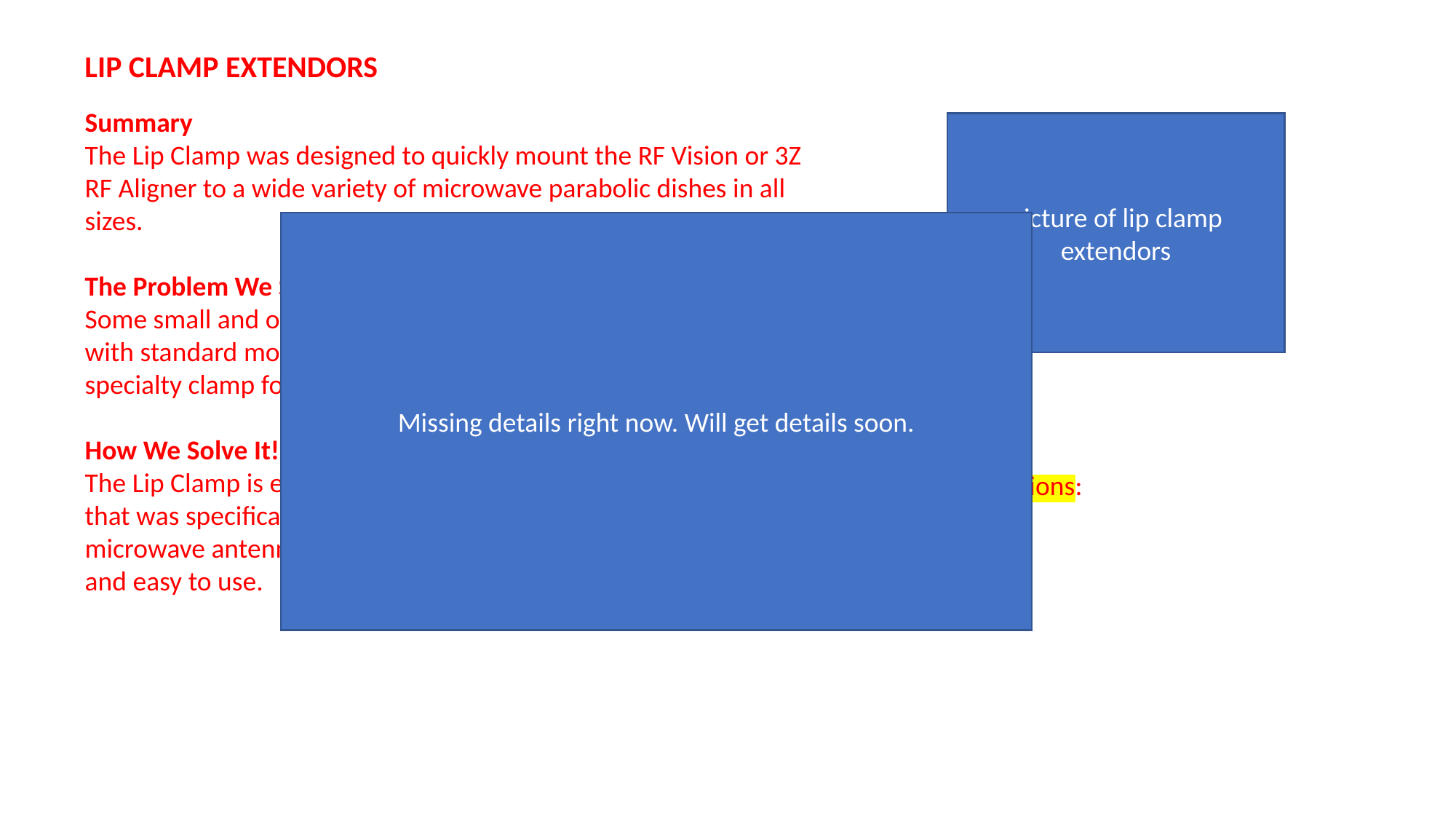

LIP CLAMP EXTENDORS
Summary
The Lip Clamp was designed to quickly mount the RF Vision or 3Z RF Aligner to a wide variety of microwave parabolic dishes in all sizes.

The Problem We Solve
Some small and odd shape microwave antennas do not work well with standard mounting clamps. These antennas require a specialty clamp for proper alignment.

How We Solve It!
The Lip Clamp is equipped with an adjustable clamping system that was specifically designed to mount onto small and odd shape microwave antennas . It is not only compact but also light weight and easy to use.
picture of lip clamp extendors
Missing details right now. Will get details soon.
$
Weight:
Dimensions: